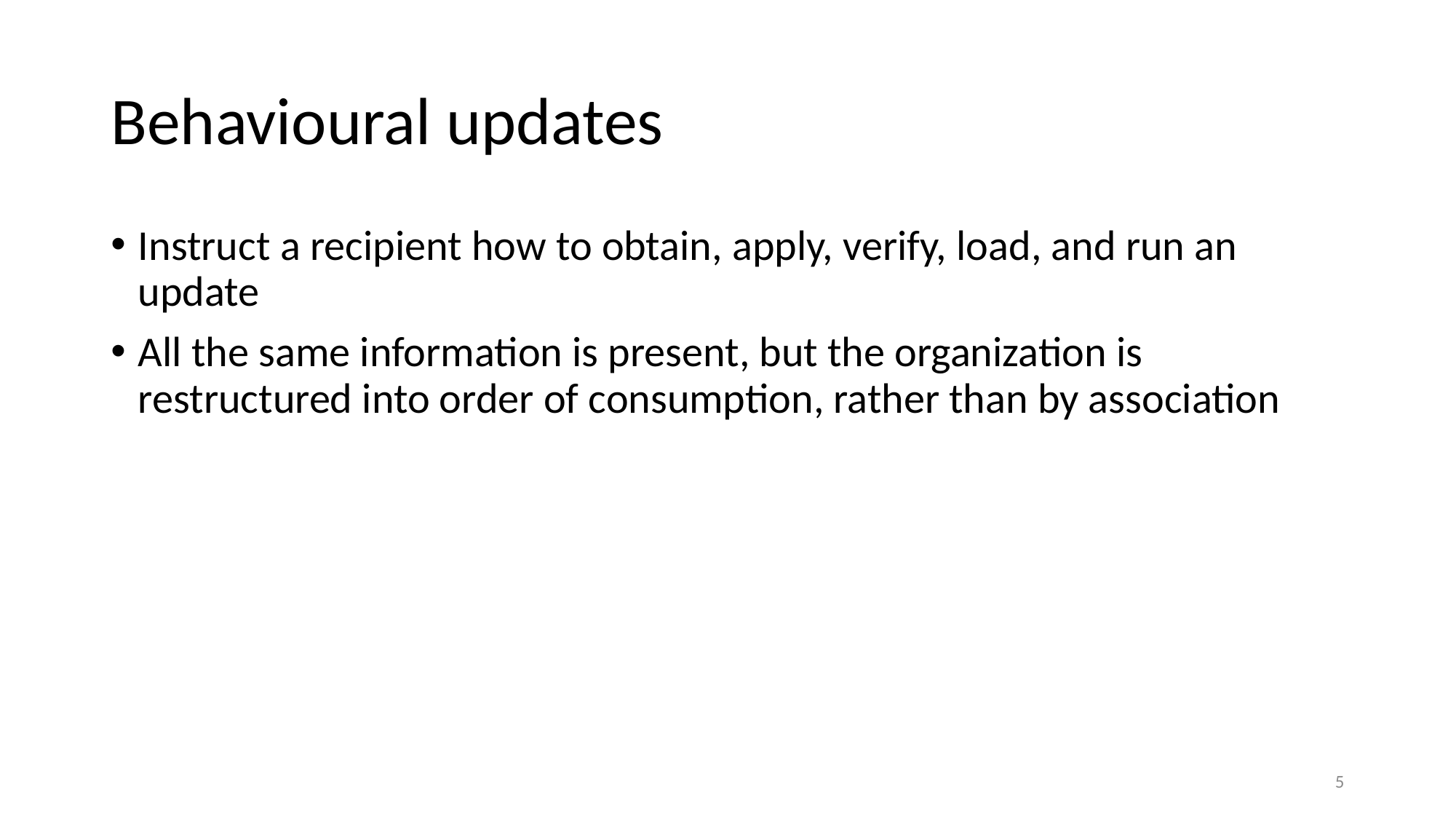

# Behavioural updates
Instruct a recipient how to obtain, apply, verify, load, and run an update
All the same information is present, but the organization is restructured into order of consumption, rather than by association
5